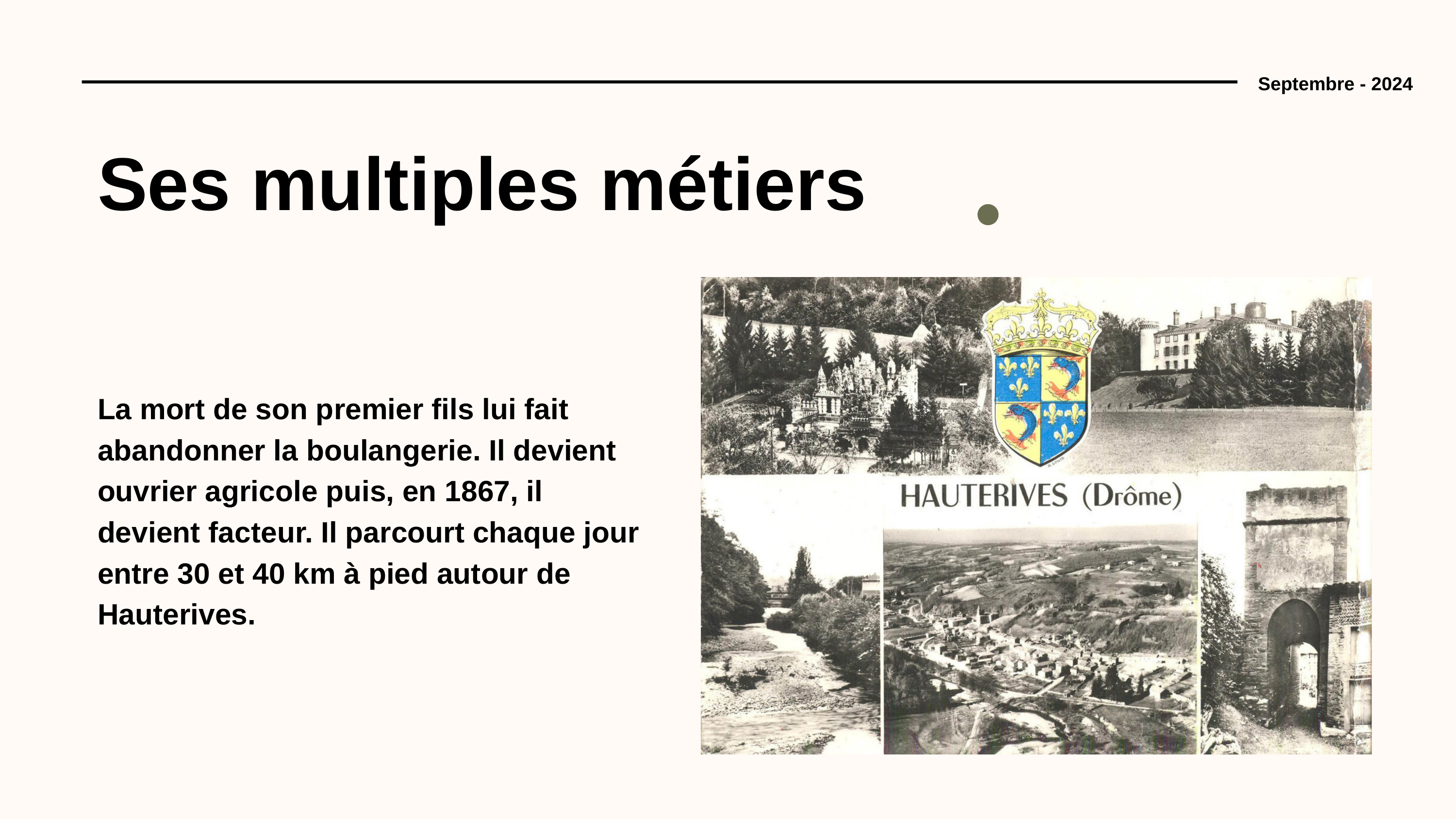

Septembre - 2024

Ses multiples métiers

La mort de son premier fils lui fait abandonner la boulangerie. Il devient ouvrier agricole puis, en 1867, il devient facteur. Il parcourt chaque jour entre 30 et 40 km à pied autour de Hauterives.